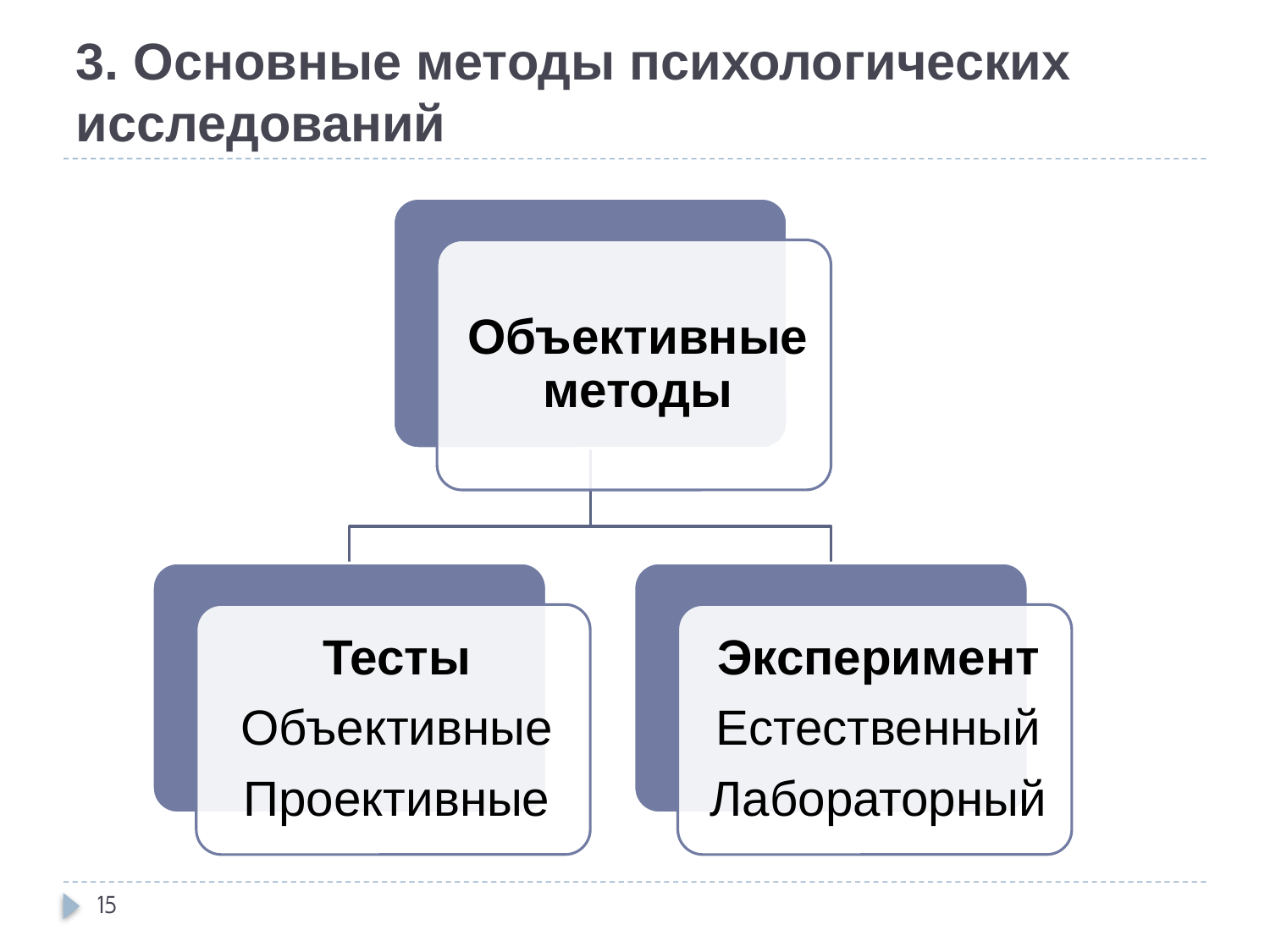

# 3. Основные методы психологических исследований
Объективные методы
Тесты
Объективные
Проективные
Эксперимент
Естественный
Лабораторный
15